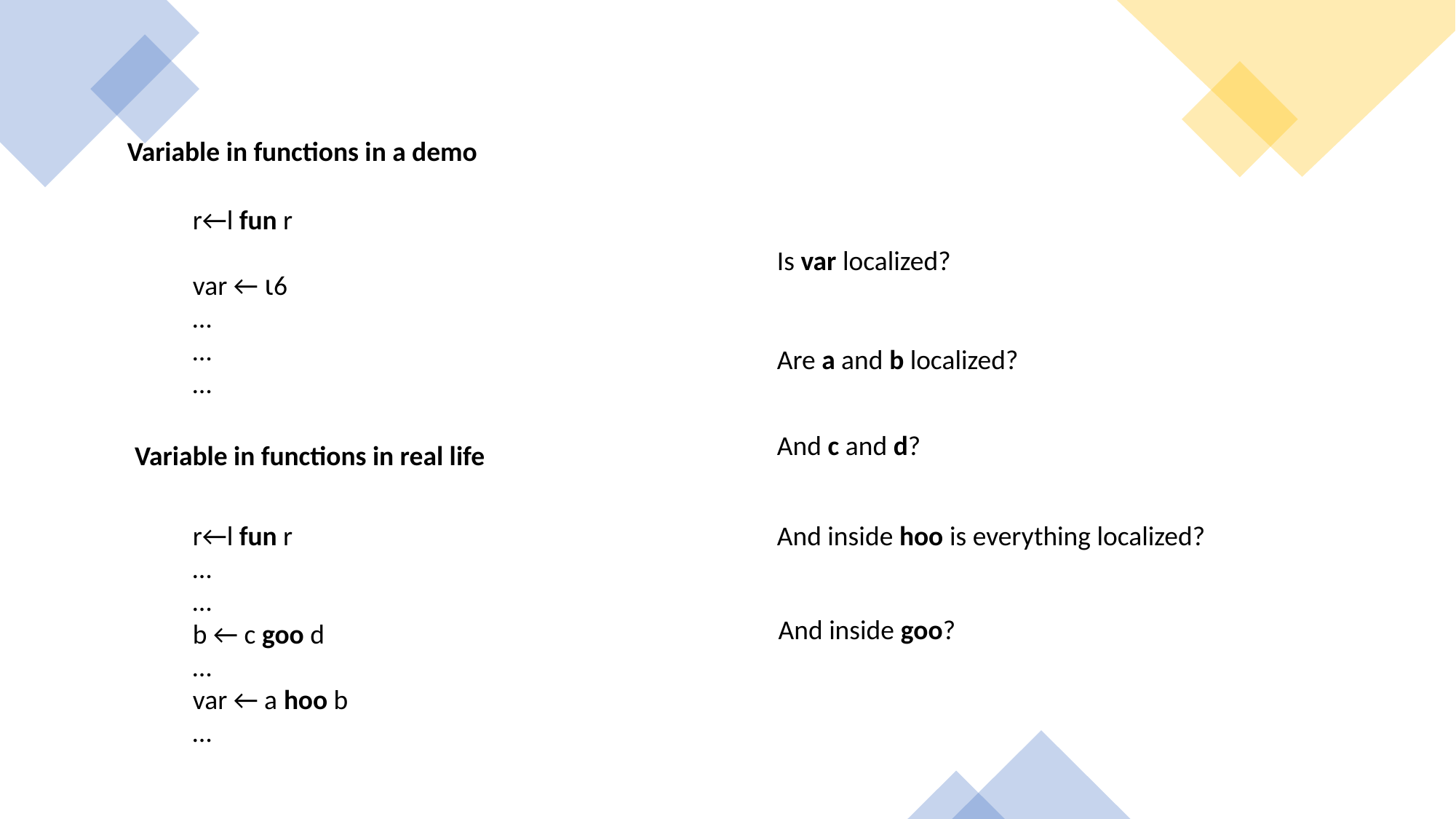

Variable in functions in a demo
r←l fun r

var ← ⍳6
…
…
…
Is var localized?
Are a and b localized?
And c and d?
Variable in functions in real life
r←l fun r
…
…
b ← c goo d
…
var ← a hoo b
…
And inside hoo is everything localized?
And inside goo?